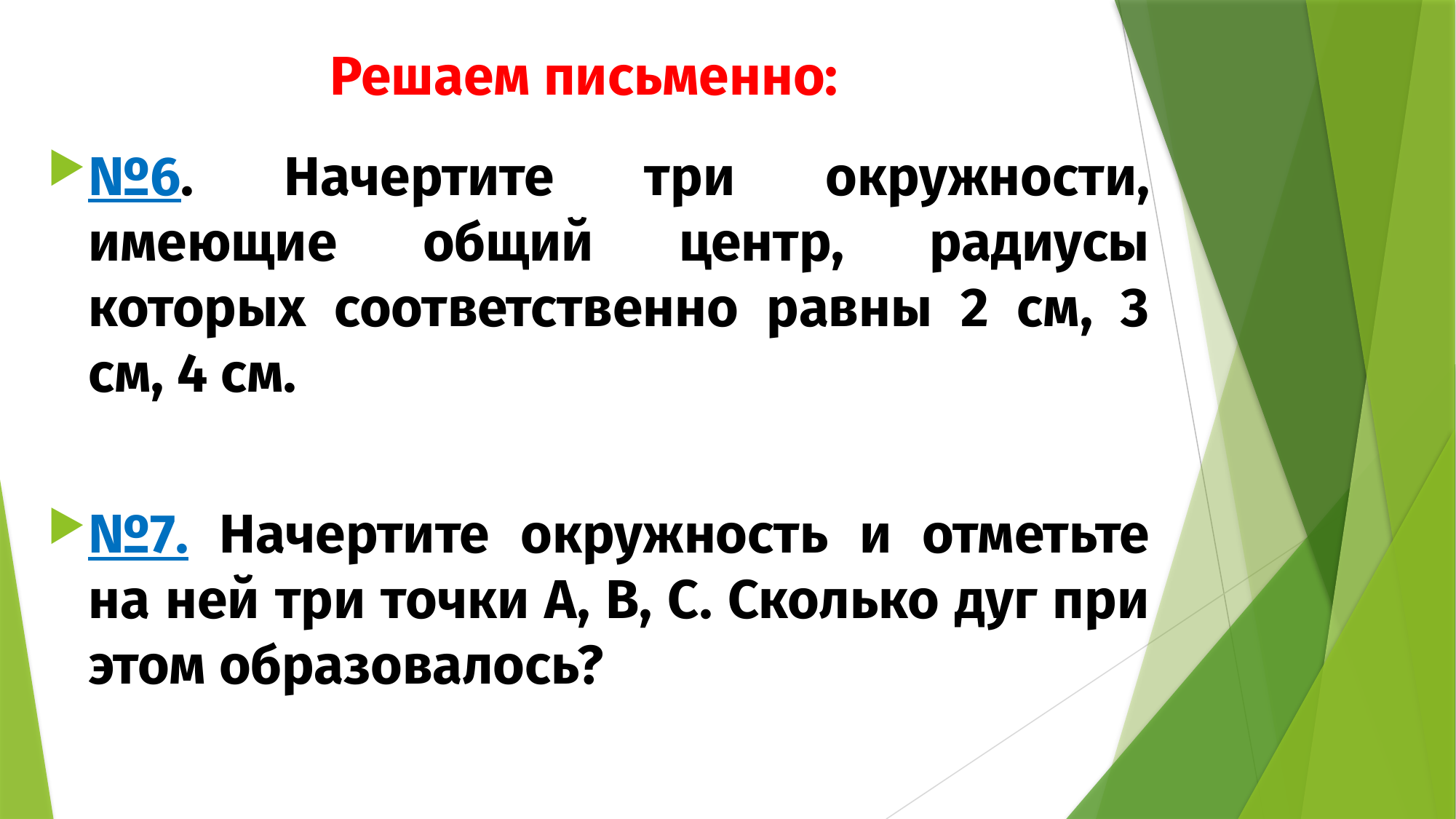

# Решаем письменно:
№6. Начертите три окружности, имеющие общий центр, радиусы которых соответственно равны 2 см, 3 см, 4 см.

№7. Начертите окружность и отметьте на ней три точки А, В, С. Сколько дуг при этом образовалось?